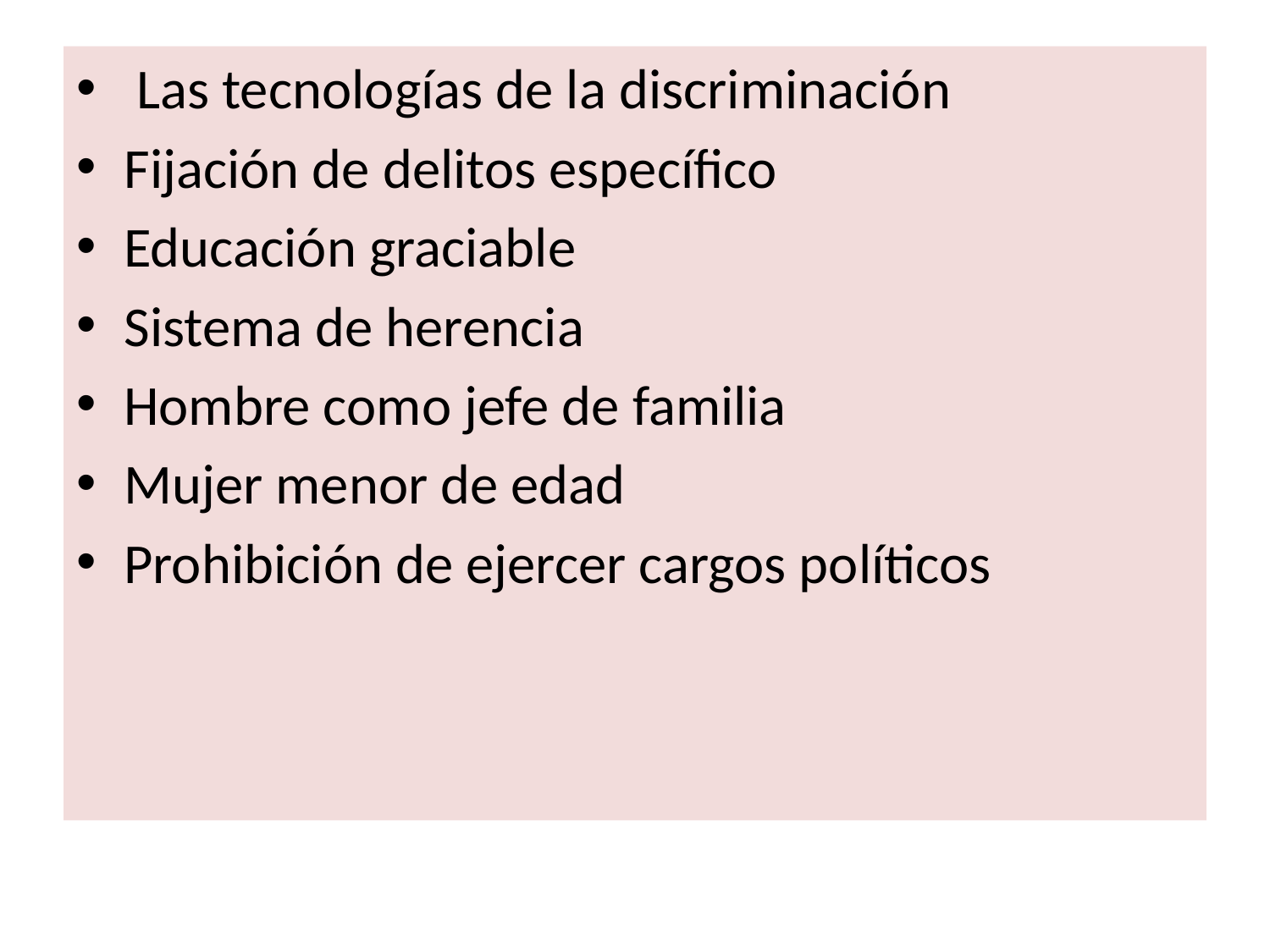

Las tecnologías de la discriminación
Fijación de delitos específico
Educación graciable
Sistema de herencia
Hombre como jefe de familia
Mujer menor de edad
Prohibición de ejercer cargos políticos